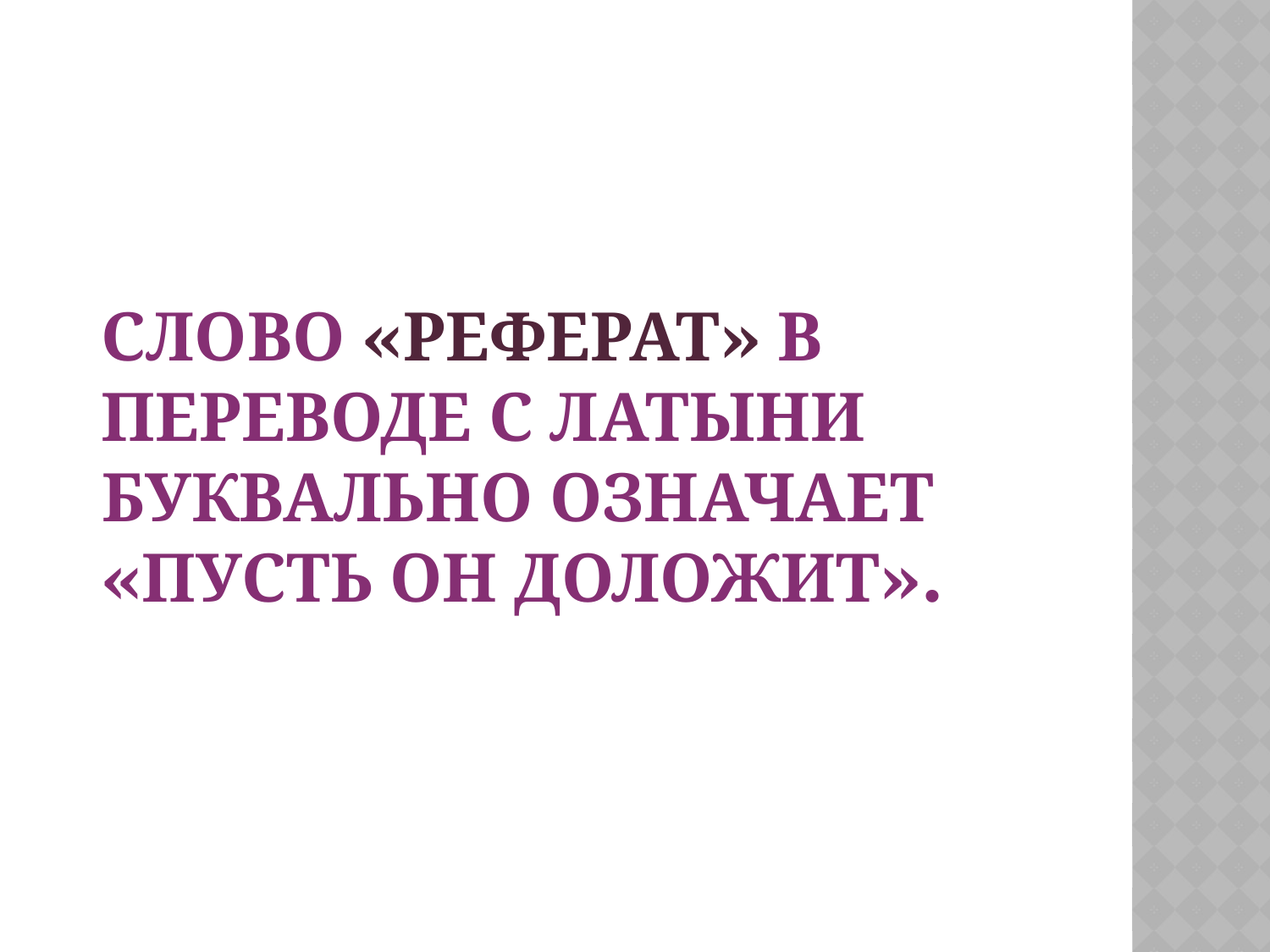

# Слово «реферат» в переводе с латыни буквально означает «пусть он доложит».